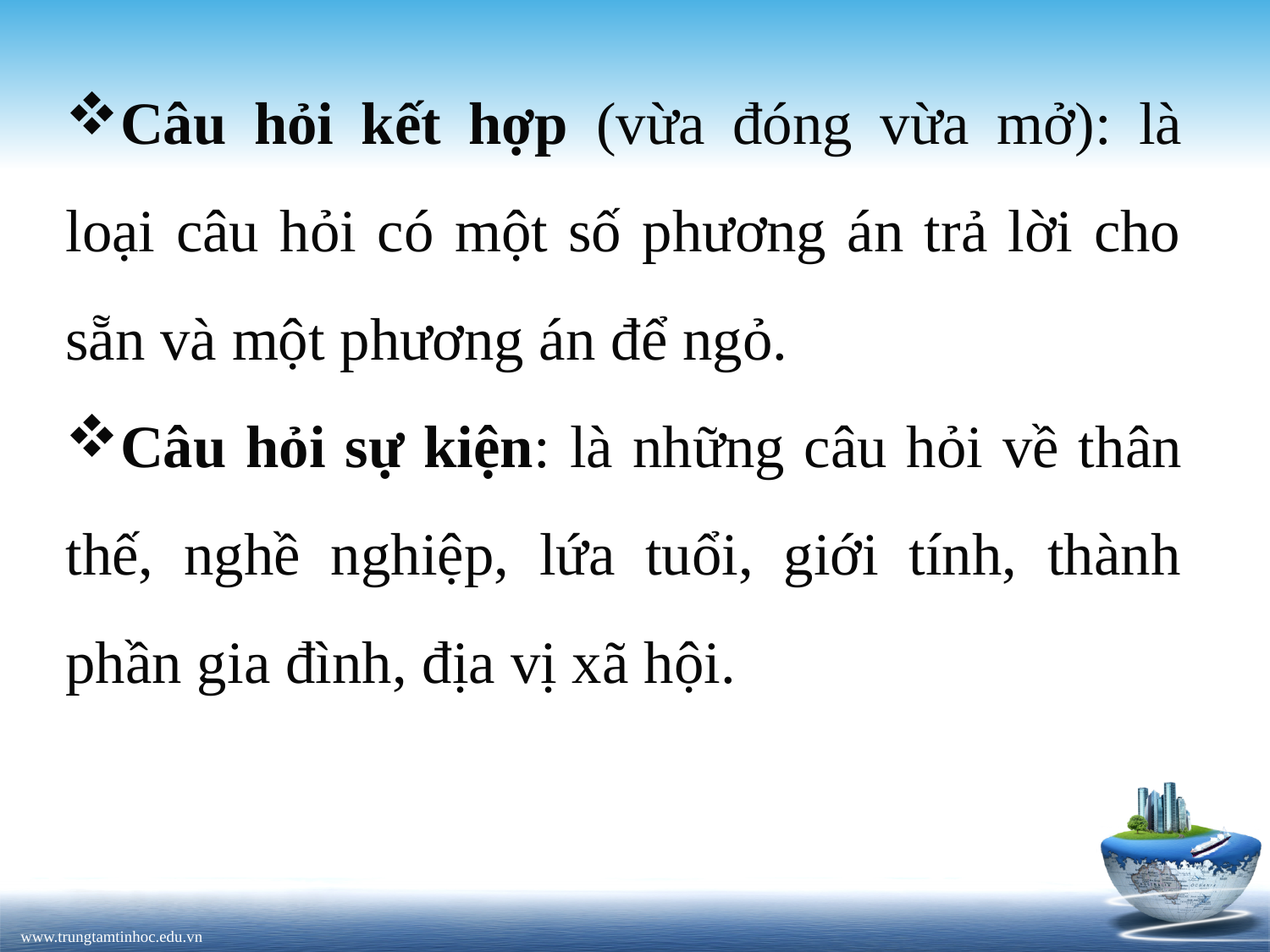

Câu hỏi kết hợp (vừa đóng vừa mở): là loại câu hỏi có một số phương án trả lời cho sẵn và một phương án để ngỏ.
Câu hỏi sự kiện: là những câu hỏi về thân thế, nghề nghiệp, lứa tuổi, giới tính, thành phần gia đình, địa vị xã hội.